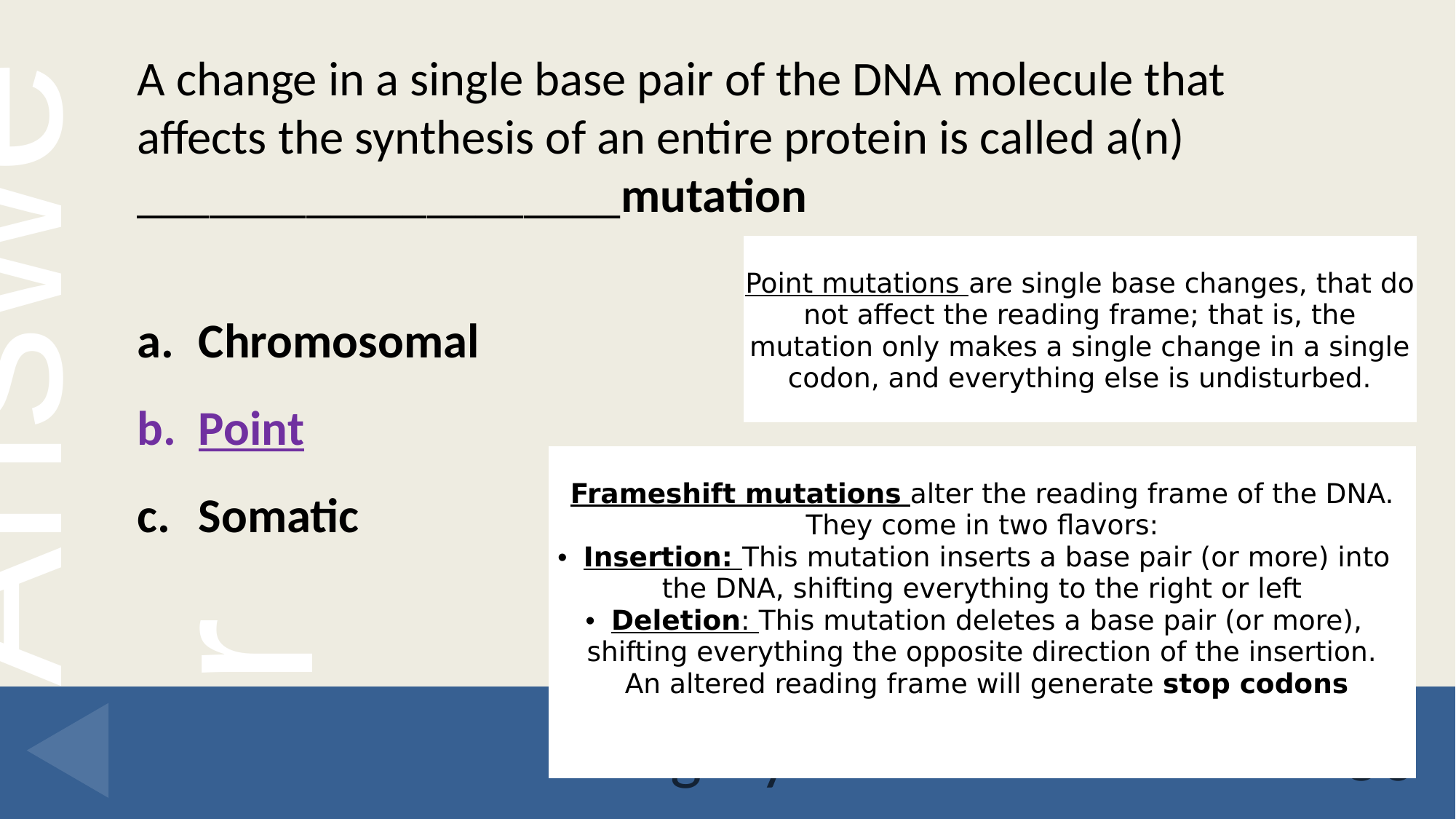

A change in a single base pair of the DNA molecule that affects the synthesis of an entire protein is called a(n) ____________________mutation

Chromosomal
Point
Somatic

| Point mutations are single base changes, that do not affect the reading frame; that is, the mutation only makes a single change in a single codon, and everything else is undisturbed. |
| --- |
| Frameshift mutations alter the reading frame of the DNA. They come in two flavors: Insertion: This mutation inserts a base pair (or more) into the DNA, shifting everything to the right or left Deletion: This mutation deletes a base pair (or more), shifting everything the opposite direction of the insertion. An altered reading frame will generate stop codons |
| --- |
# Category 1
30